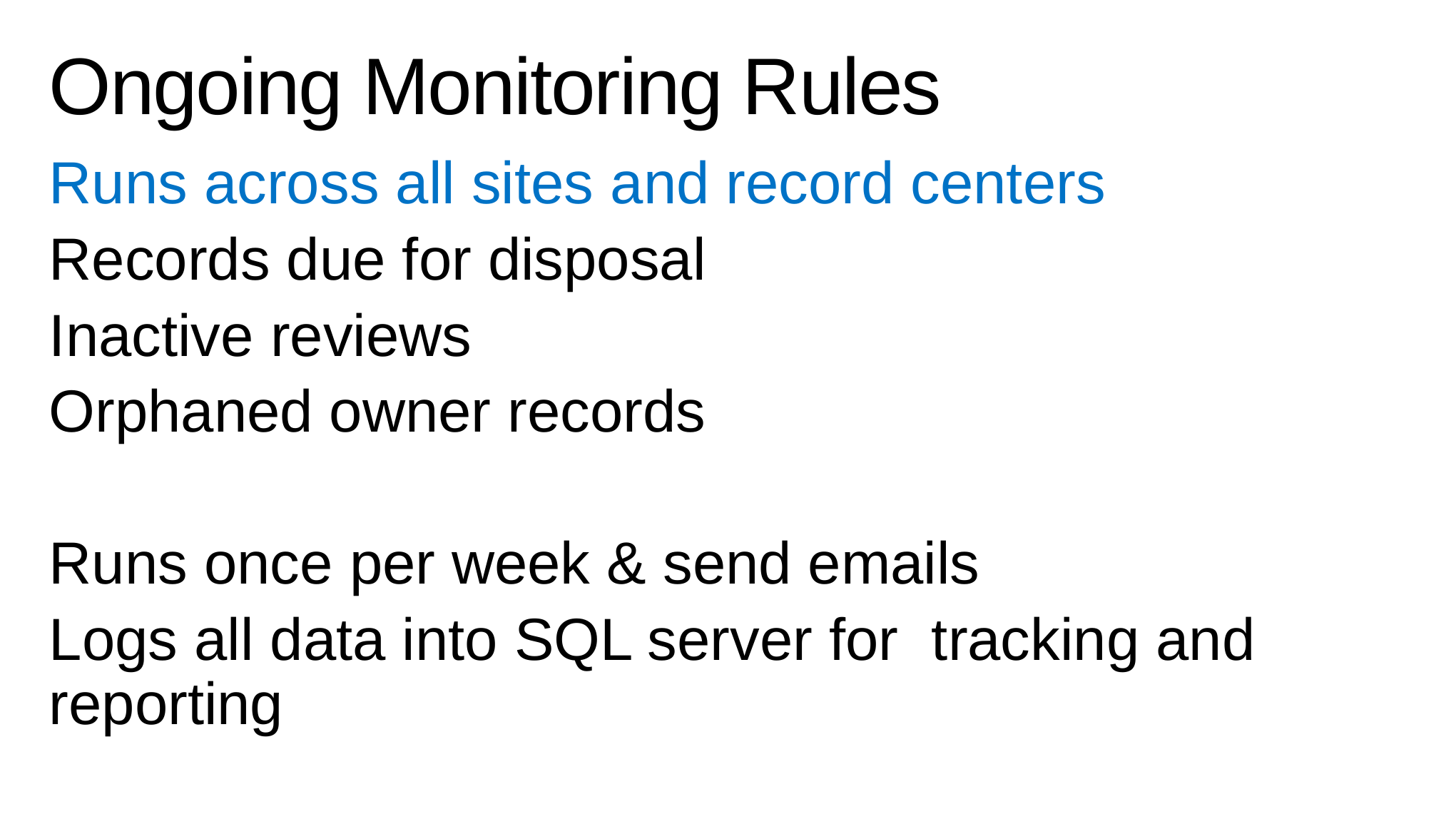

# Ongoing Monitoring Rules
Runs across all sites and record centers
Records due for disposal
Inactive reviews
Orphaned owner records

Runs once per week & send emails
Logs all data into SQL server for  tracking and reporting